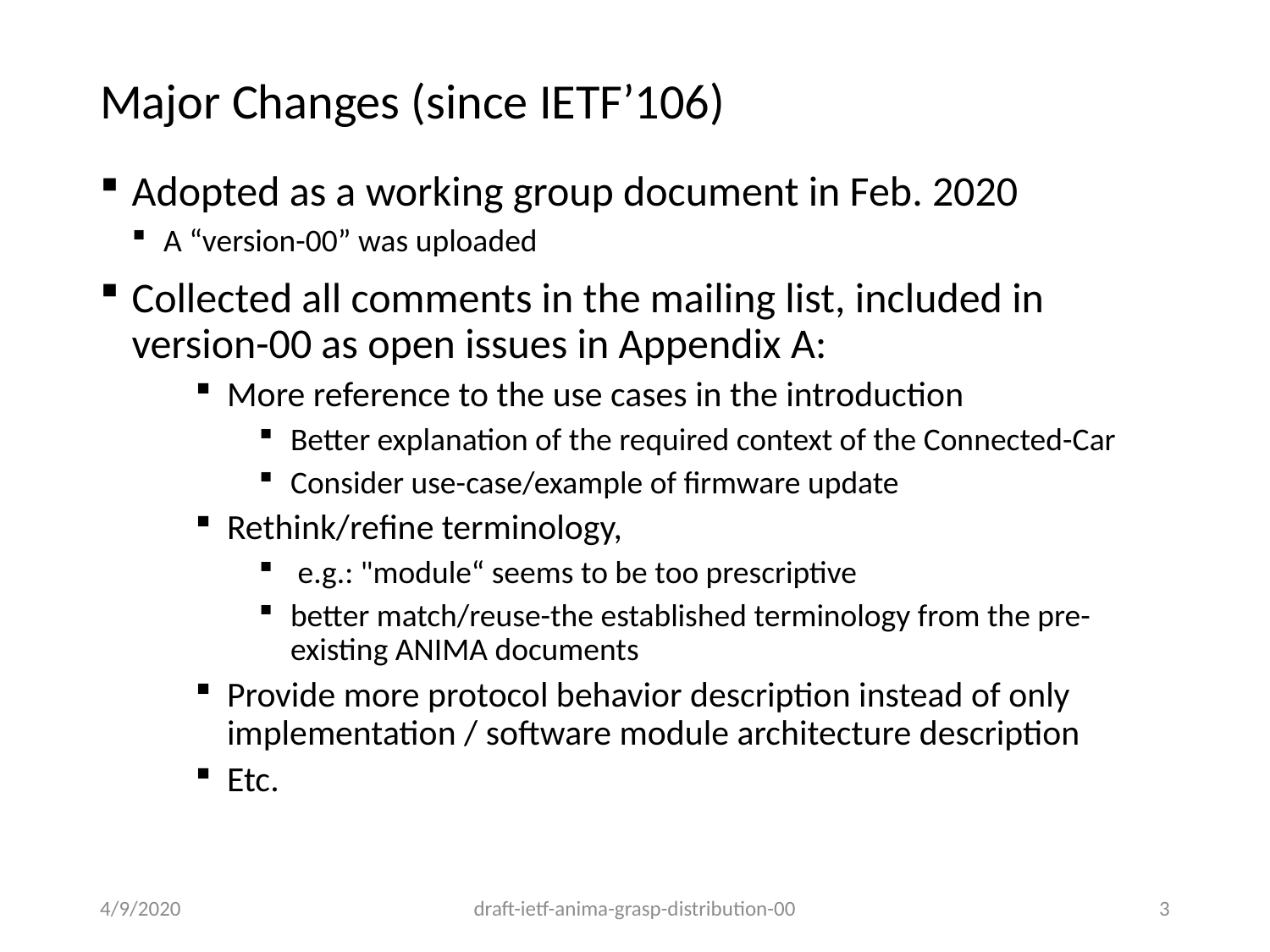

# Major Changes (since IETF’106)
Adopted as a working group document in Feb. 2020
A “version-00” was uploaded
Collected all comments in the mailing list, included in version-00 as open issues in Appendix A:
More reference to the use cases in the introduction
Better explanation of the required context of the Connected-Car
Consider use-case/example of firmware update
Rethink/refine terminology,
 e.g.: "module“ seems to be too prescriptive
better match/reuse-the established terminology from the pre-existing ANIMA documents
Provide more protocol behavior description instead of only implementation / software module architecture description
Etc.
4/9/2020
draft-ietf-anima-grasp-distribution-00
3